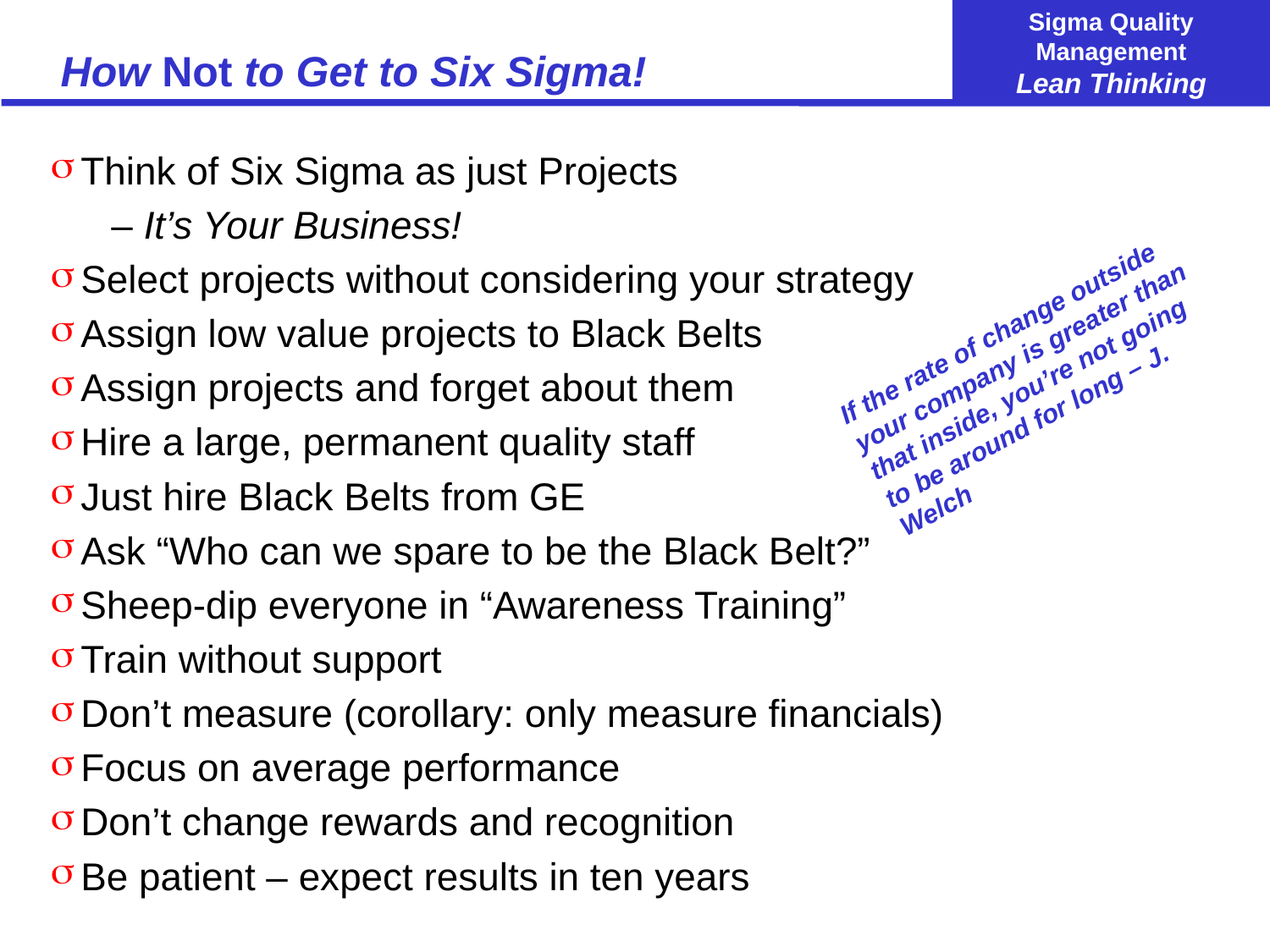

# How Not to Get to Six Sigma!
Think of Six Sigma as just Projects
– It’s Your Business!
Select projects without considering your strategy
Assign low value projects to Black Belts
Assign projects and forget about them
Hire a large, permanent quality staff
Just hire Black Belts from GE
Ask “Who can we spare to be the Black Belt?”
Sheep-dip everyone in “Awareness Training”
Train without support
Don’t measure (corollary: only measure financials)
Focus on average performance
Don’t change rewards and recognition
Be patient – expect results in ten years
If the rate of change outside your company is greater than that inside, you’re not going to be around for long – J. Welch